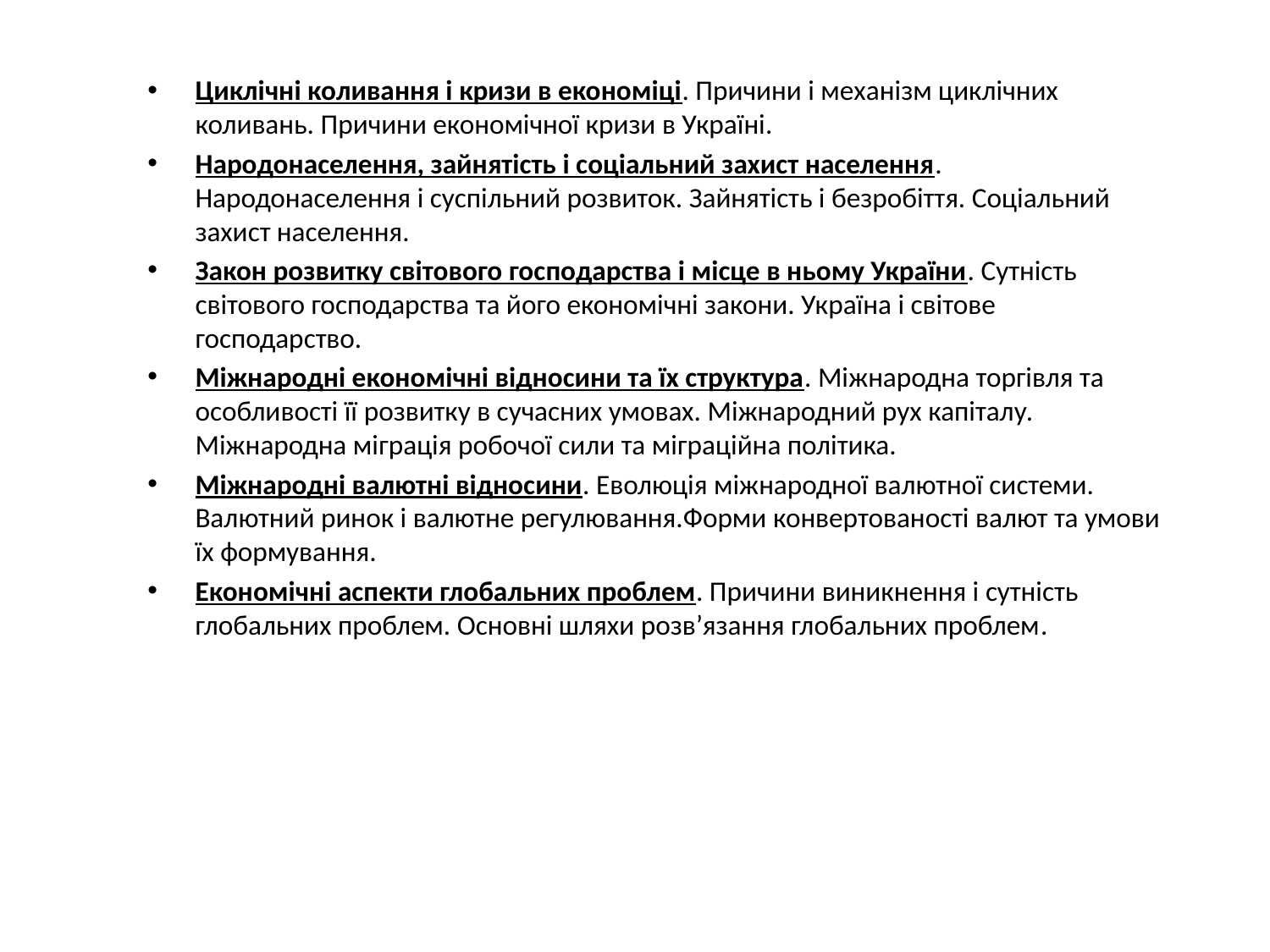

Циклічні коливання і кризи в економіці. Причини і механізм циклічних коливань. Причини економічної кризи в Україні.
Народонаселення, зайнятість і соціальний захист населення. Народонаселення і суспільний розвиток. Зайнятість і безробіття. Соціальний захист населення.
Закон розвитку світового господарства і місце в ньому України. Сутність світового господарства та його економічні закони. Україна і світове господарство.
Міжнародні економічні відносини та їх структура. Міжнародна торгівля та особливості її розвитку в сучасних умовах. Міжнародний рух капіталу. Міжнародна міграція робочої сили та міграційна політика.
Міжнародні валютні відносини. Еволюція міжнародної валютної системи. Валютний ринок і валютне регулювання.Форми конвертованості валют та умови їх формування.
Економічні аспекти глобальних проблем. Причини виникнення і сутність глобальних проблем. Основні шляхи розв’язання глобальних проблем.